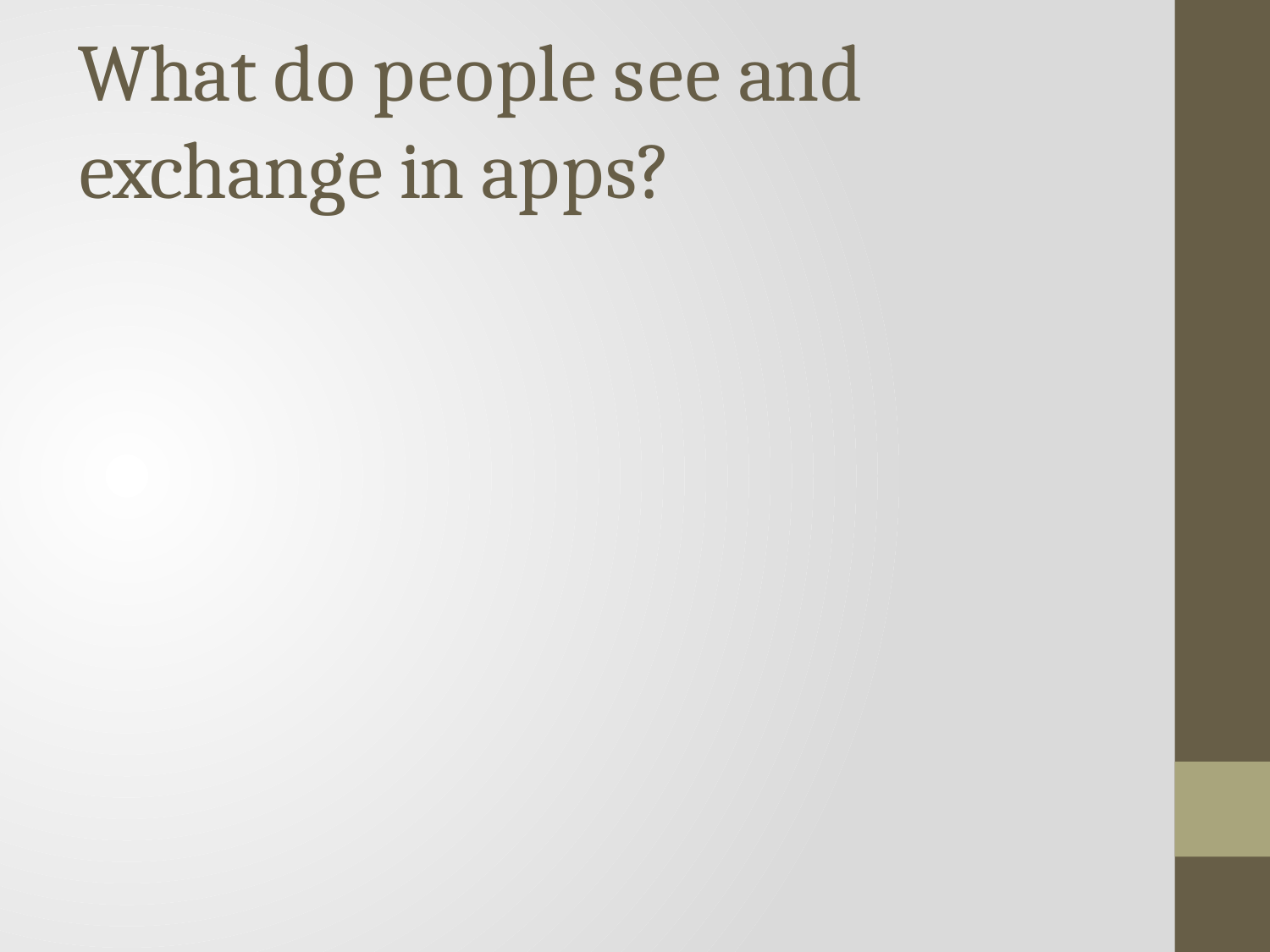

# What do people see and exchange in apps?